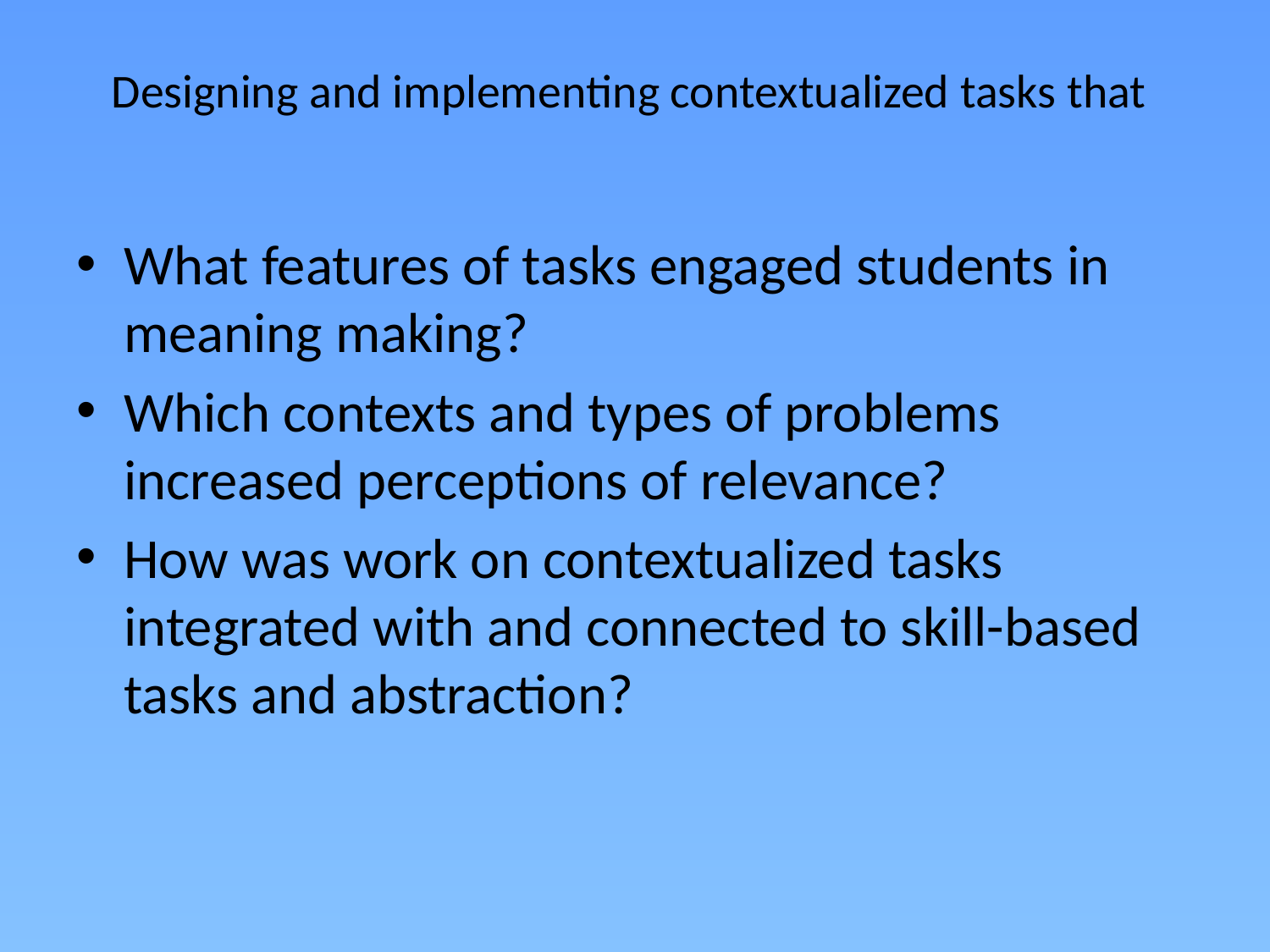

# Designing and implementing contextualized tasks that
What features of tasks engaged students in meaning making?
Which contexts and types of problems increased perceptions of relevance?
How was work on contextualized tasks integrated with and connected to skill-based tasks and abstraction?